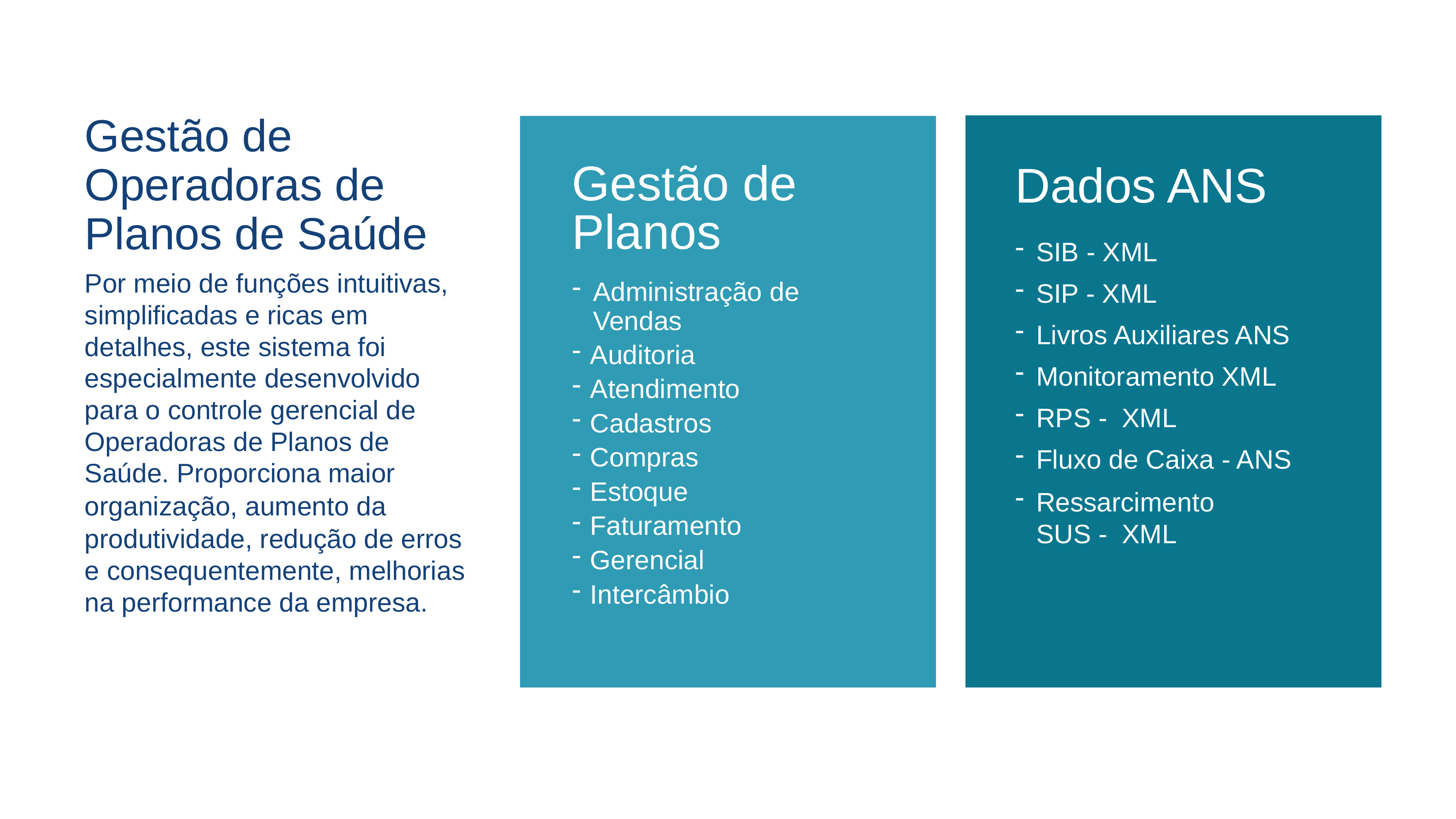

# Gestão de  Operadoras de  Planos de Saúde

Dados ANS
SIB - XML
SIP - XML
Livros Auxiliares ANS
Monitoramento XML
RPS -  XML
Fluxo de Caixa - ANS
Ressarcimento SUS -  XML
Gestão de Planos
Administração de Vendas
Auditoria
Atendimento
Cadastros
Compras
Estoque
Faturamento
Gerencial
Intercâmbio
Por meio de funções intuitivas, simplificadas e ricas em detalhes, este sistema foi especialmente desenvolvido para o controle gerencial de Operadoras de Planos de Saúde. Proporciona maior
organização, aumento da
produtividade, redução de erros e consequentemente, melhorias na performance da empresa.